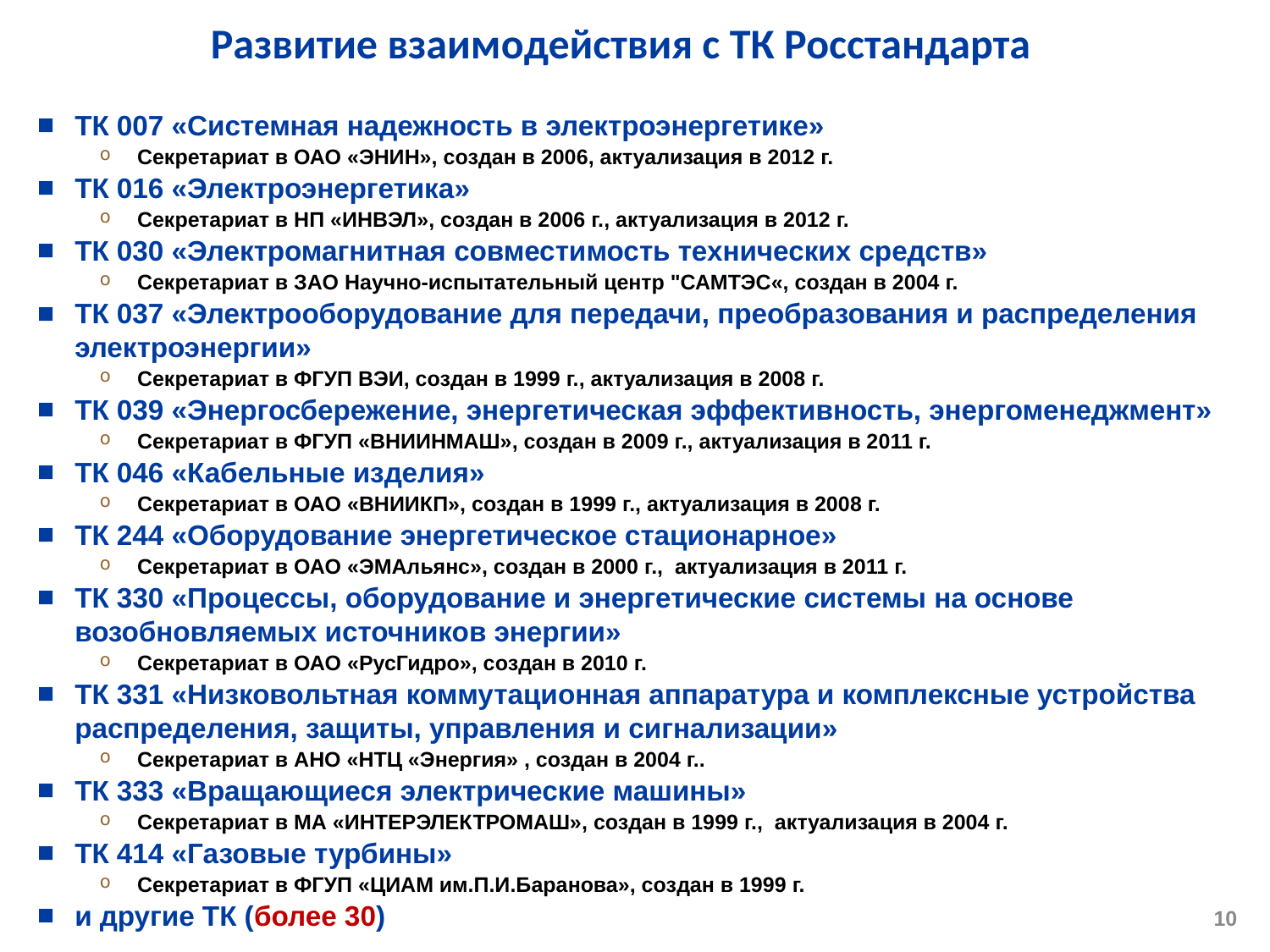

Развитие взаимодействия с ТК Росстандарта
ТК 007 «Системная надежность в электроэнергетике»
Секретариат в ОАО «ЭНИН», создан в 2006, актуализация в 2012 г.
ТК 016 «Электроэнергетика»
Секретариат в НП «ИНВЭЛ», создан в 2006 г., актуализация в 2012 г.
ТК 030 «Электромагнитная совместимость технических средств»
Секретариат в ЗАО Научно-испытательный центр "САМТЭС«, создан в 2004 г.
ТК 037 «Электрооборудование для передачи, преобразования и распределения электроэнергии»
Секретариат в ФГУП ВЭИ, создан в 1999 г., актуализация в 2008 г.
ТК 039 «Энергосбережение, энергетическая эффективность, энергоменеджмент»
Секретариат в ФГУП «ВНИИНМАШ», создан в 2009 г., актуализация в 2011 г.
ТК 046 «Кабельные изделия»
Секретариат в ОАО «ВНИИКП», создан в 1999 г., актуализация в 2008 г.
ТК 244 «Оборудование энергетическое стационарное»
Секретариат в ОАО «ЭМАльянс», создан в 2000 г.,  актуализация в 2011 г.
ТК 330 «Процессы, оборудование и энергетические системы на основе возобновляемых источников энергии»
Секретариат в ОАО «РусГидро», создан в 2010 г.
ТК 331 «Низковольтная коммутационная аппаратура и комплексные устройства распределения, защиты, управления и сигнализации»
Секретариат в АНО «НТЦ «Энергия» , создан в 2004 г..
ТК 333 «Вращающиеся электрические машины»
Секретариат в МА «ИНТЕРЭЛЕКТРОМАШ», создан в 1999 г.,  актуализация в 2004 г.
ТК 414 «Газовые турбины»
Секретариат в ФГУП «ЦИАМ им.П.И.Баранова», создан в 1999 г.
и другие ТК (более 30)
10